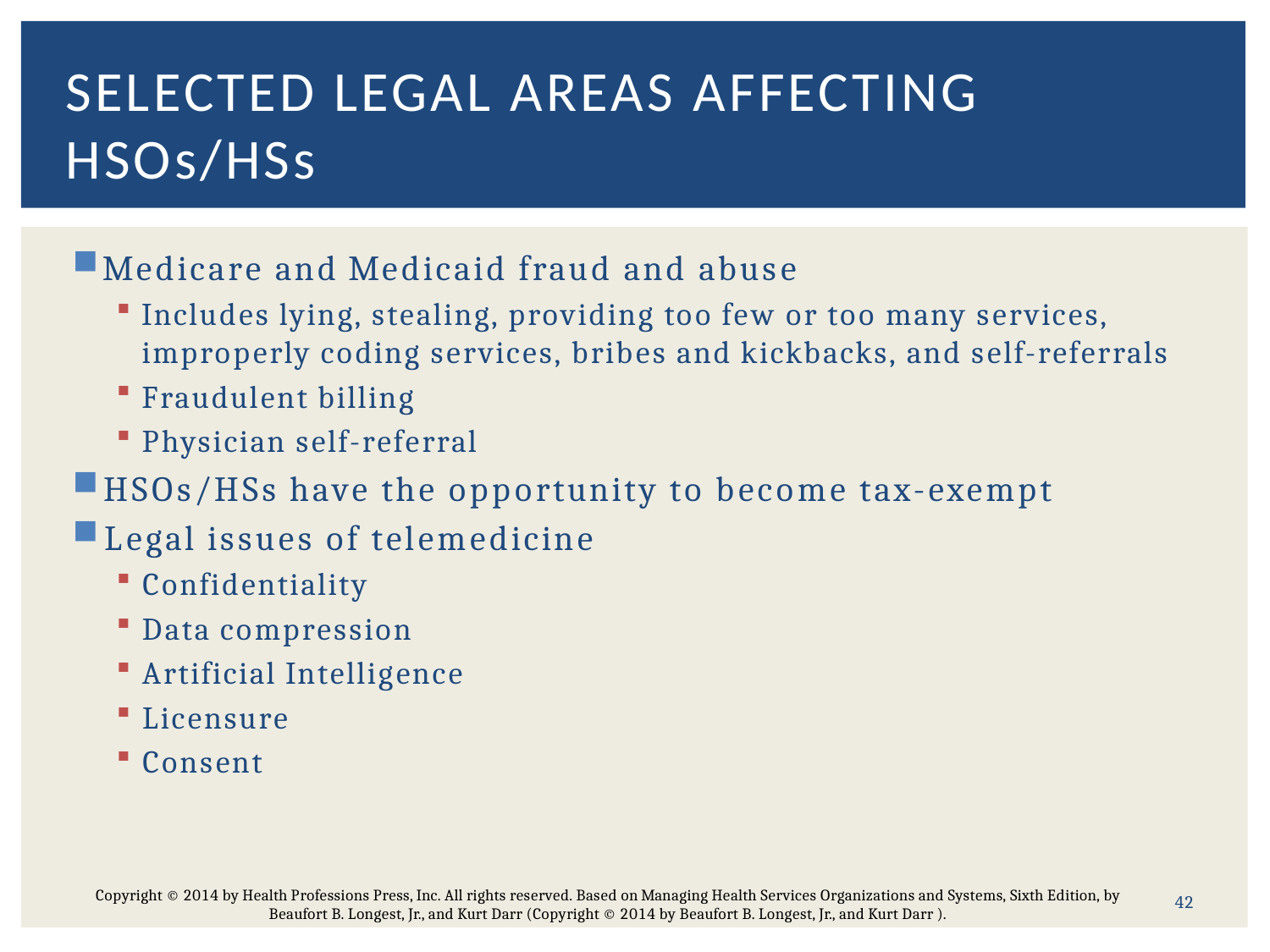

# Selected Legal Areas Affecting HSOs/HSs
Medicare and Medicaid fraud and abuse
Includes lying, stealing, providing too few or too many services, improperly coding services, bribes and kickbacks, and self-referrals
Fraudulent billing
Physician self-referral
HSOs/HSs have the opportunity to become tax-exempt
Legal issues of telemedicine
Confidentiality
Data compression
Artificial Intelligence
Licensure
Consent

42